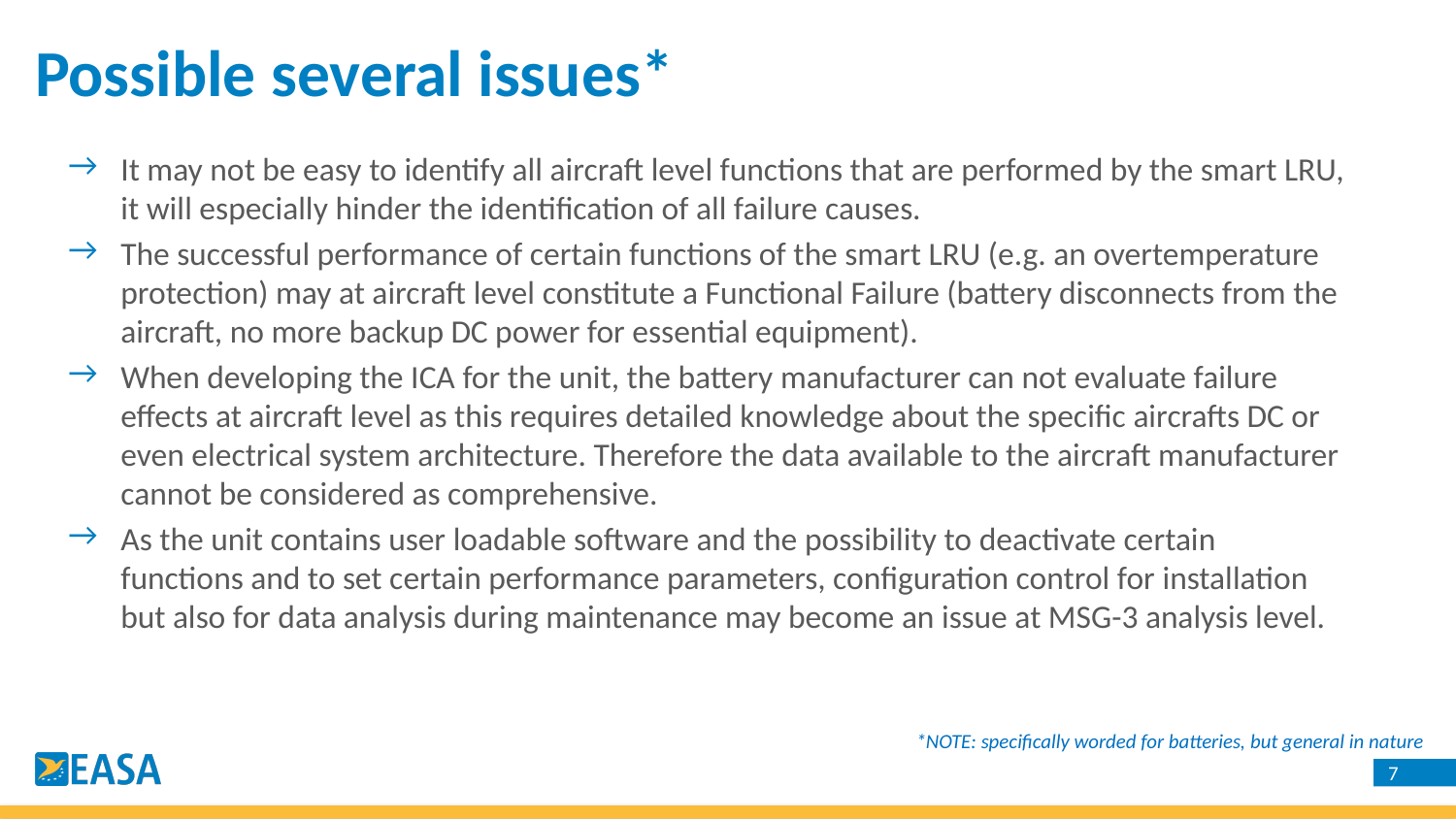

# Possible several issues*
It may not be easy to identify all aircraft level functions that are performed by the smart LRU, it will especially hinder the identification of all failure causes.
The successful performance of certain functions of the smart LRU (e.g. an overtemperature protection) may at aircraft level constitute a Functional Failure (battery disconnects from the aircraft, no more backup DC power for essential equipment).
When developing the ICA for the unit, the battery manufacturer can not evaluate failure effects at aircraft level as this requires detailed knowledge about the specific aircrafts DC or even electrical system architecture. Therefore the data available to the aircraft manufacturer cannot be considered as comprehensive.
As the unit contains user loadable software and the possibility to deactivate certain functions and to set certain performance parameters, configuration control for installation but also for data analysis during maintenance may become an issue at MSG-3 analysis level.
*NOTE: specifically worded for batteries, but general in nature